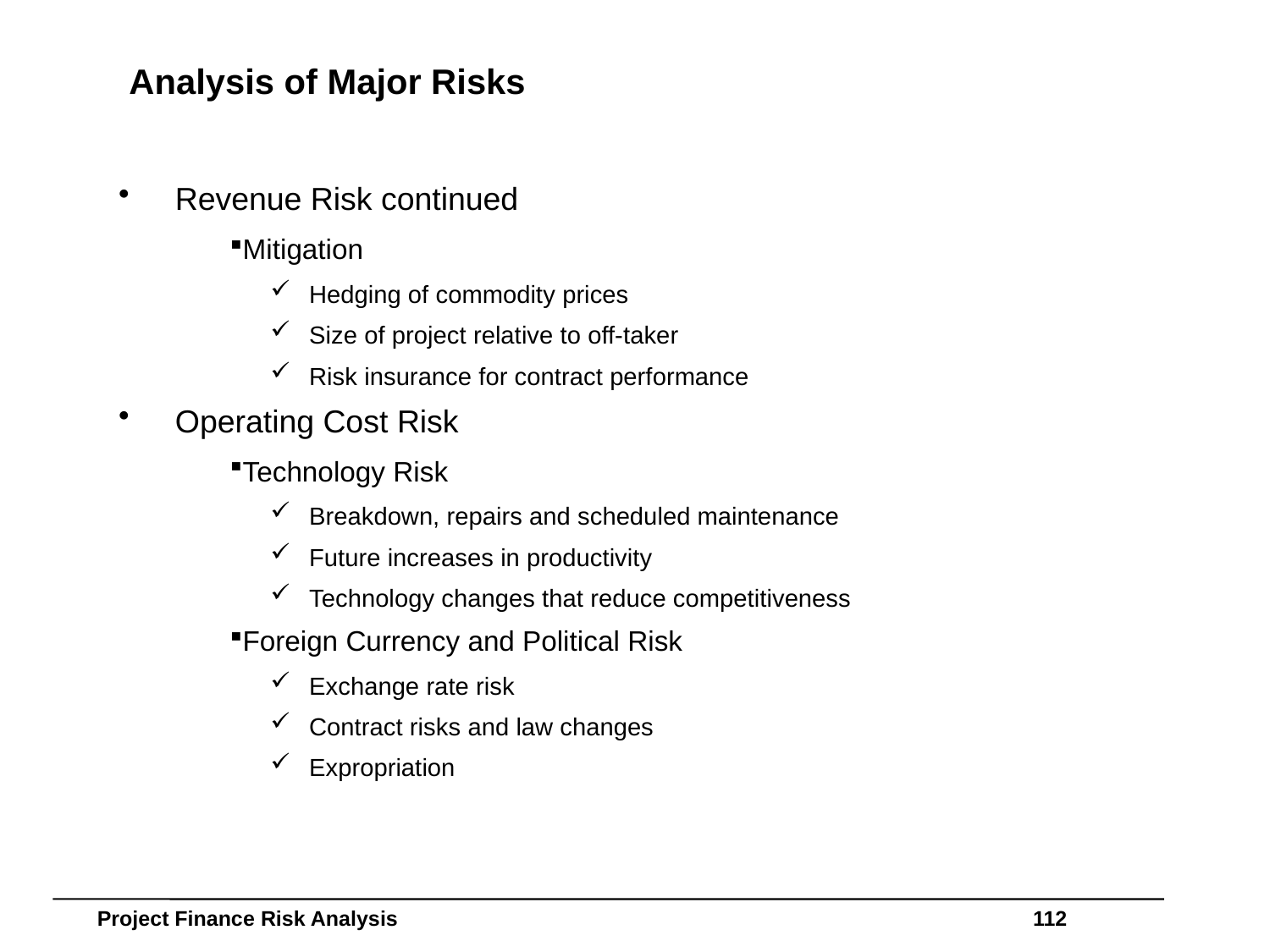

# Analysis of Major Risks
Revenue Risk continued
Mitigation
Hedging of commodity prices
Size of project relative to off-taker
Risk insurance for contract performance
Operating Cost Risk
Technology Risk
Breakdown, repairs and scheduled maintenance
Future increases in productivity
Technology changes that reduce competitiveness
Foreign Currency and Political Risk
Exchange rate risk
Contract risks and law changes
Expropriation